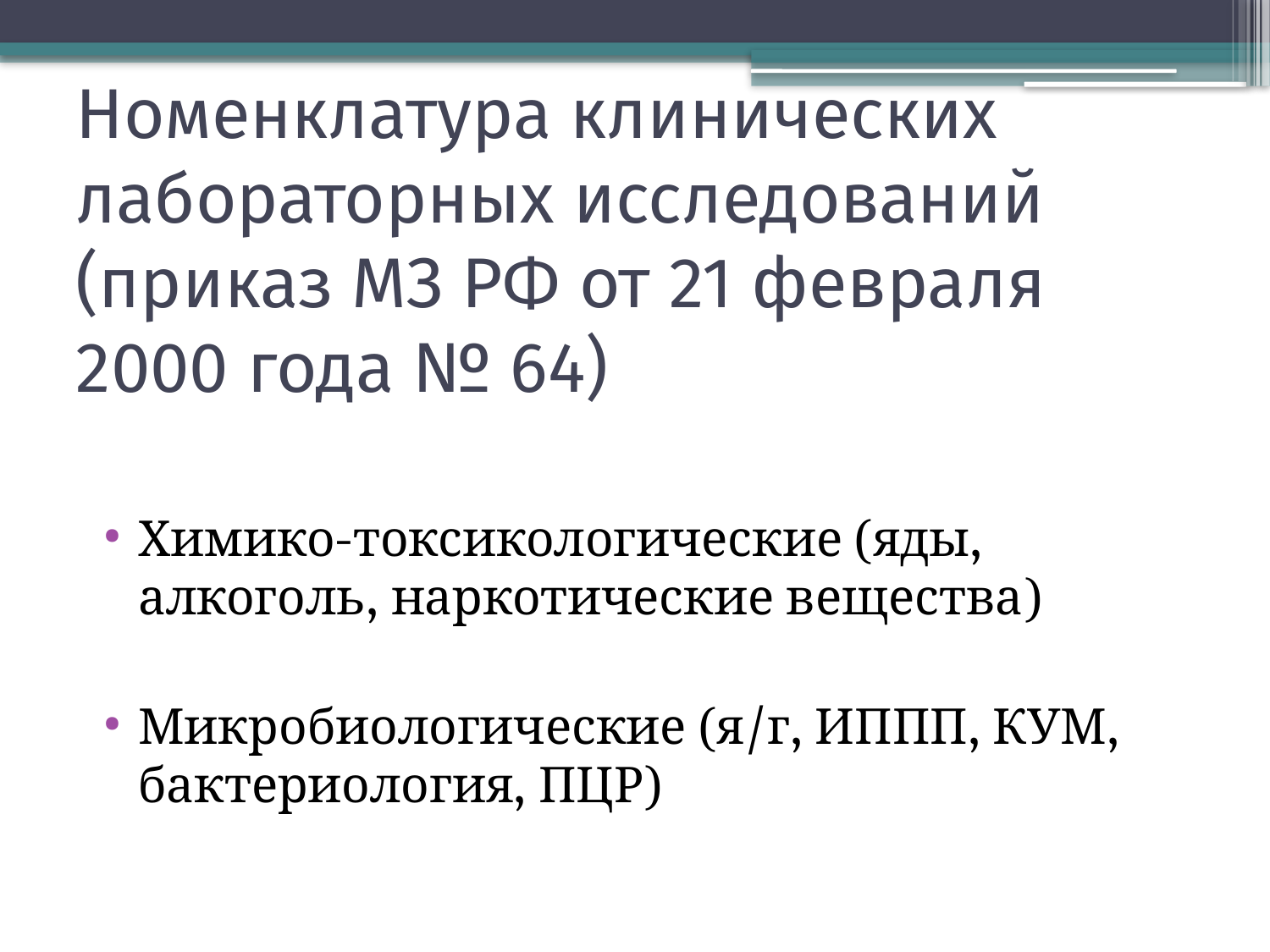

# Номенклатура клинических лабораторных исследований (приказ МЗ РФ от 21 февраля 2000 года № 64)

Химико-токсикологические (яды, алкоголь, наркотические вещества)

Микробиологические (я/г, ИППП, КУМ, бактериология, ПЦР)